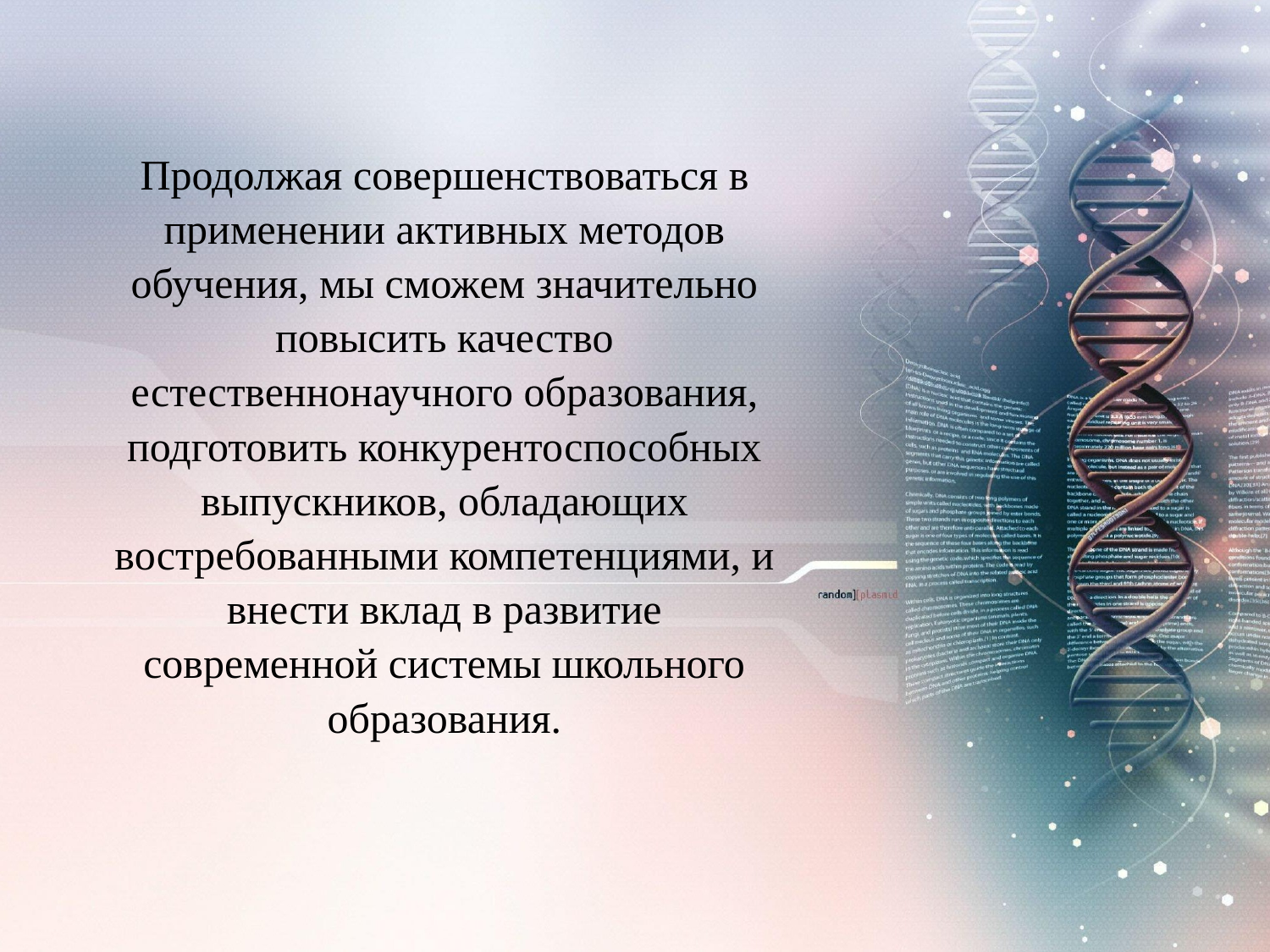

Продолжая совершенствоваться в применении активных методов обучения, мы сможем значительно повысить качество естественнонаучного образования, подготовить конкурентоспособных выпускников, обладающих востребованными компетенциями, и внести вклад в развитие современной системы школьного образования.